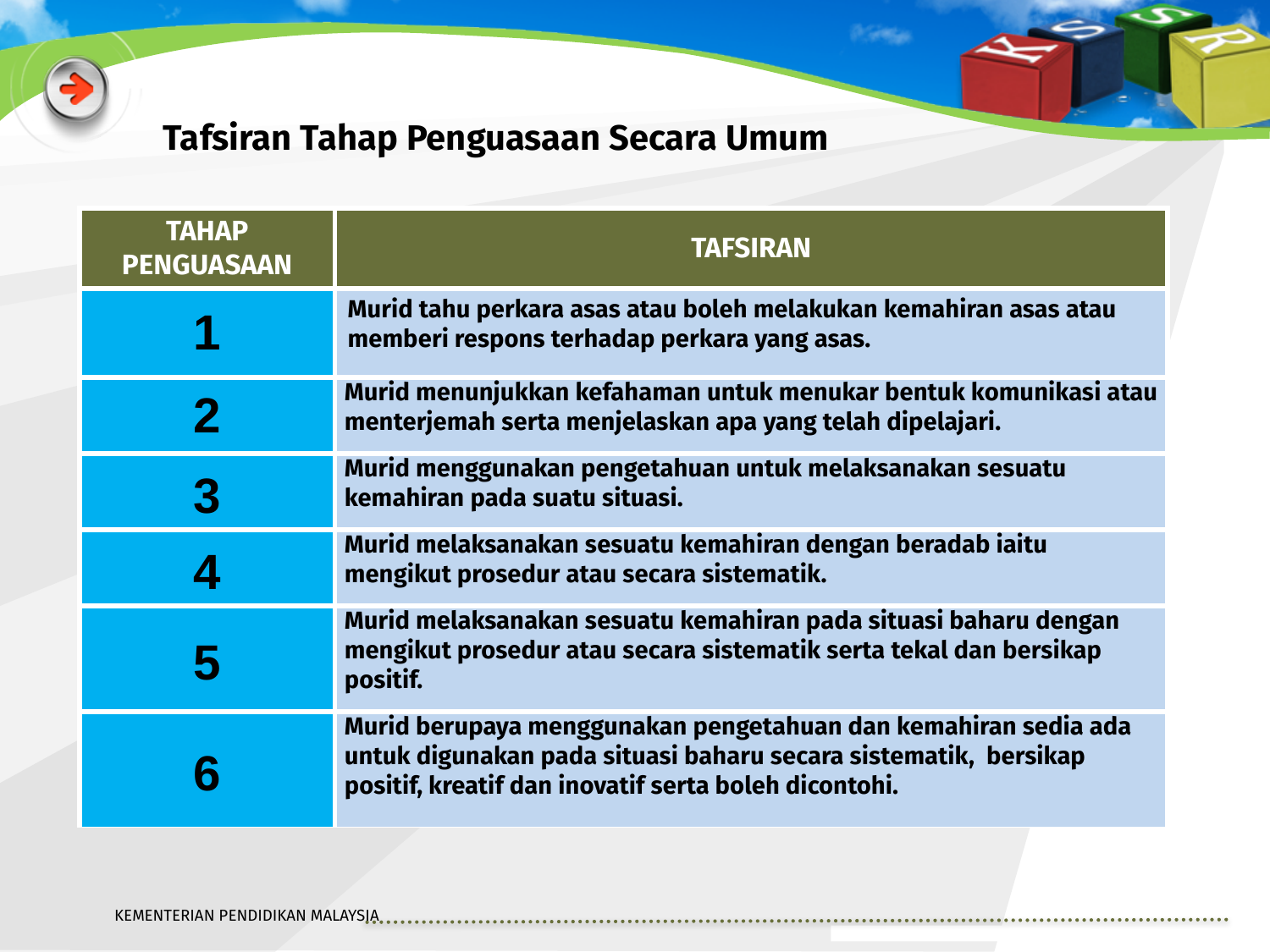

Tafsiran Tahap Penguasaan Secara Umum
| TAHAP PENGUASAAN | TAFSIRAN |
| --- | --- |
| 1 | Murid tahu perkara asas atau boleh melakukan kemahiran asas atau memberi respons terhadap perkara yang asas. |
| 2 | Murid menunjukkan kefahaman untuk menukar bentuk komunikasi atau menterjemah serta menjelaskan apa yang telah dipelajari. |
| 3 | Murid menggunakan pengetahuan untuk melaksanakan sesuatu kemahiran pada suatu situasi. |
| 4 | Murid melaksanakan sesuatu kemahiran dengan beradab iaitu mengikut prosedur atau secara sistematik. |
| 5 | Murid melaksanakan sesuatu kemahiran pada situasi baharu dengan mengikut prosedur atau secara sistematik serta tekal dan bersikap positif. |
| 6 | Murid berupaya menggunakan pengetahuan dan kemahiran sedia ada untuk digunakan pada situasi baharu secara sistematik, bersikap positif, kreatif dan inovatif serta boleh dicontohi. |